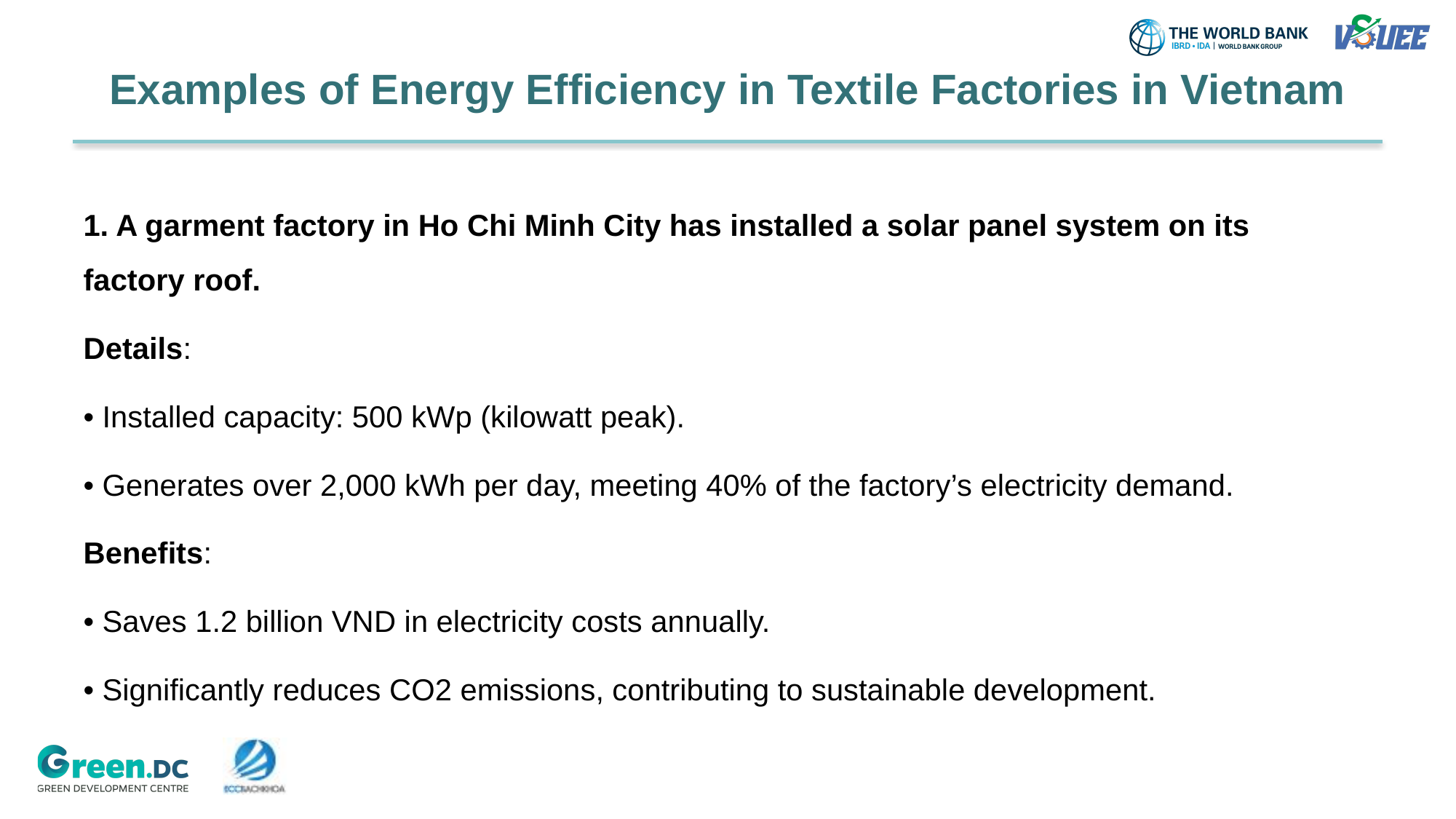

# Examples of Energy Efficiency in Textile Factories in Vietnam
1. A garment factory in Ho Chi Minh City has installed a solar panel system on its factory roof.
Details:
• Installed capacity: 500 kWp (kilowatt peak).
• Generates over 2,000 kWh per day, meeting 40% of the factory’s electricity demand.
Benefits:
• Saves 1.2 billion VND in electricity costs annually.
• Significantly reduces CO2 emissions, contributing to sustainable development.